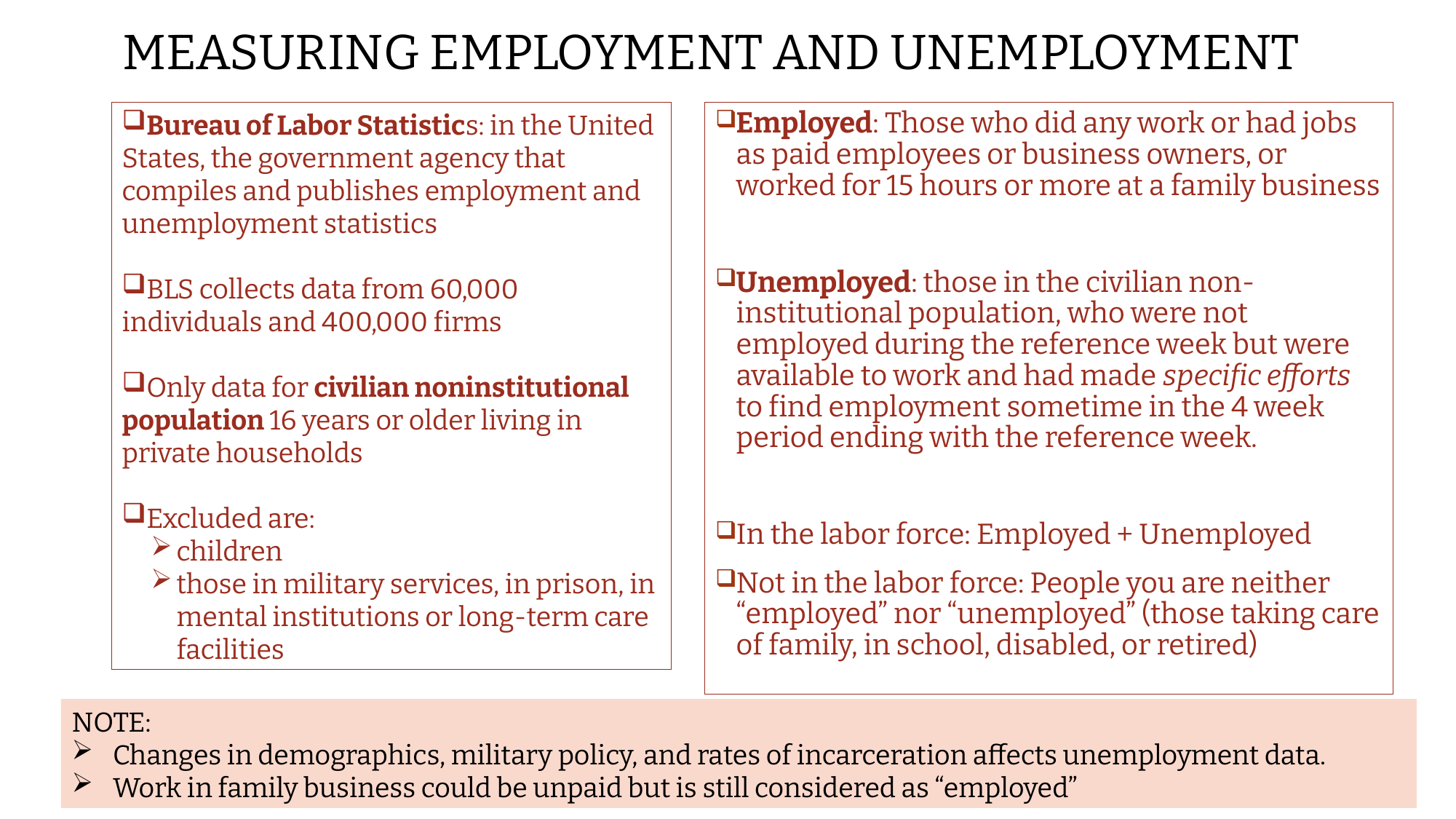

# Measuring Employment and Unemployment
Bureau of Labor Statistics: in the United States, the government agency that compiles and publishes employment and unemployment statistics

BLS collects data from 60,000 individuals and 400,000 firms

Only data for civilian noninstitutional population 16 years or older living in private households

Excluded are:
children
those in military services, in prison, in mental institutions or long-term care facilities
Employed: Those who did any work or had jobs as paid employees or business owners, or worked for 15 hours or more at a family business

Unemployed: those in the civilian non-institutional population, who were not employed during the reference week but were available to work and had made specific efforts to find employment sometime in the 4 week period ending with the reference week.

In the labor force: Employed + Unemployed
Not in the labor force: People you are neither “employed” nor “unemployed” (those taking care of family, in school, disabled, or retired)
NOTE:
Changes in demographics, military policy, and rates of incarceration affects unemployment data.
Work in family business could be unpaid but is still considered as “employed”